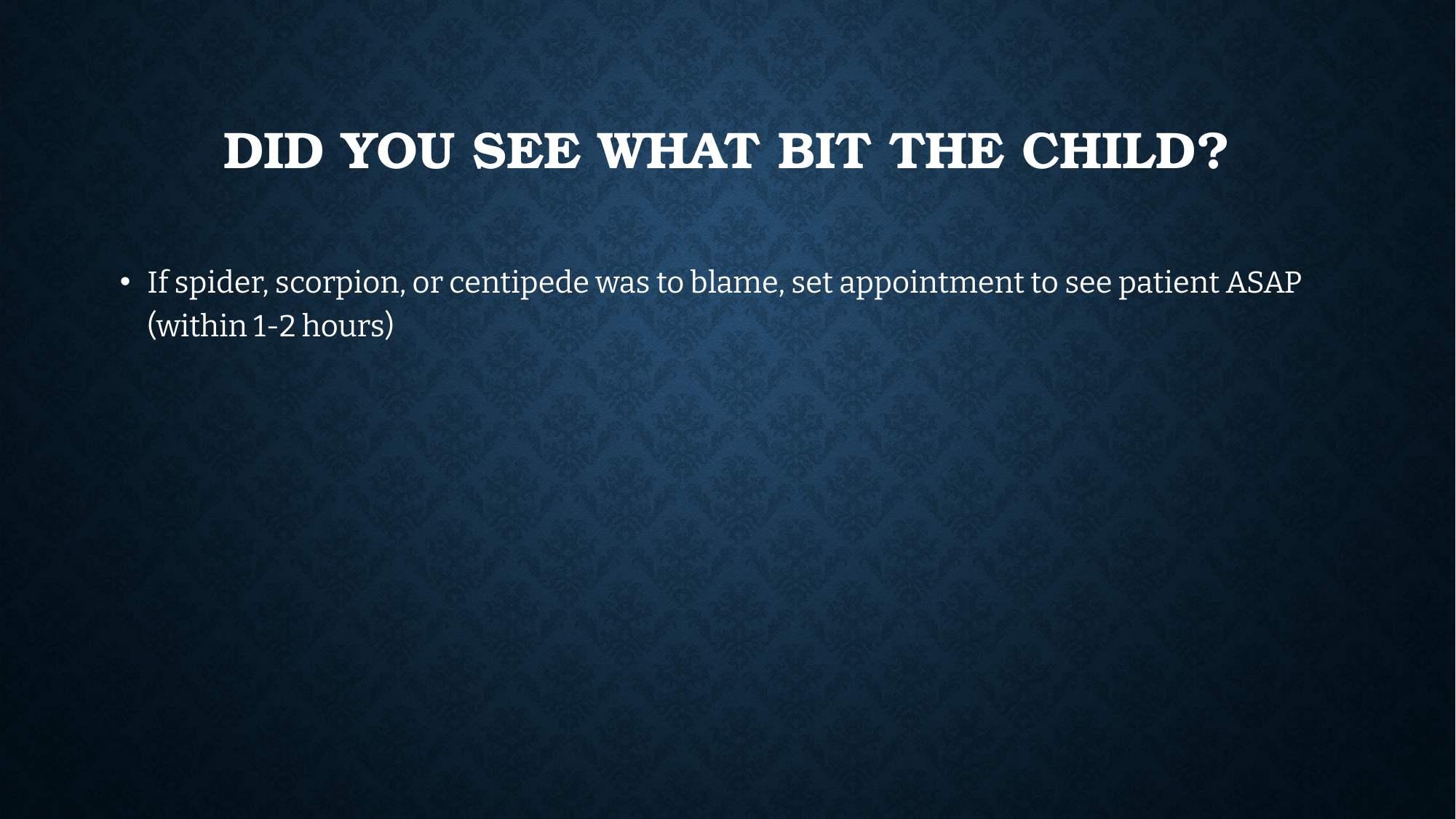

# Did you see what bit the child?
If spider, scorpion, or centipede was to blame, set appointment to see patient ASAP (within 1-2 hours)